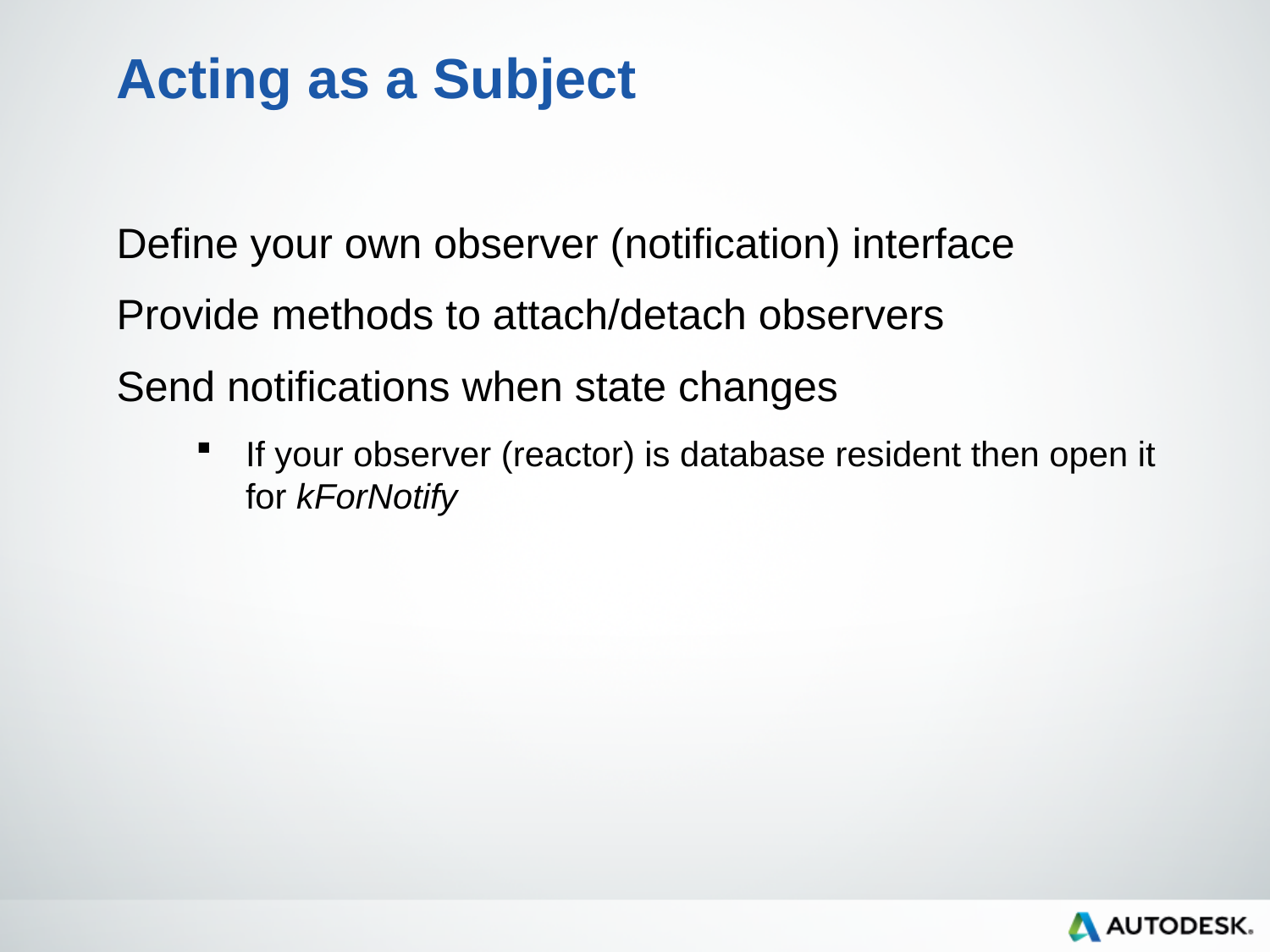

# Acting as a Subject
Define your own observer (notification) interface
Provide methods to attach/detach observers
Send notifications when state changes
If your observer (reactor) is database resident then open it for kForNotify